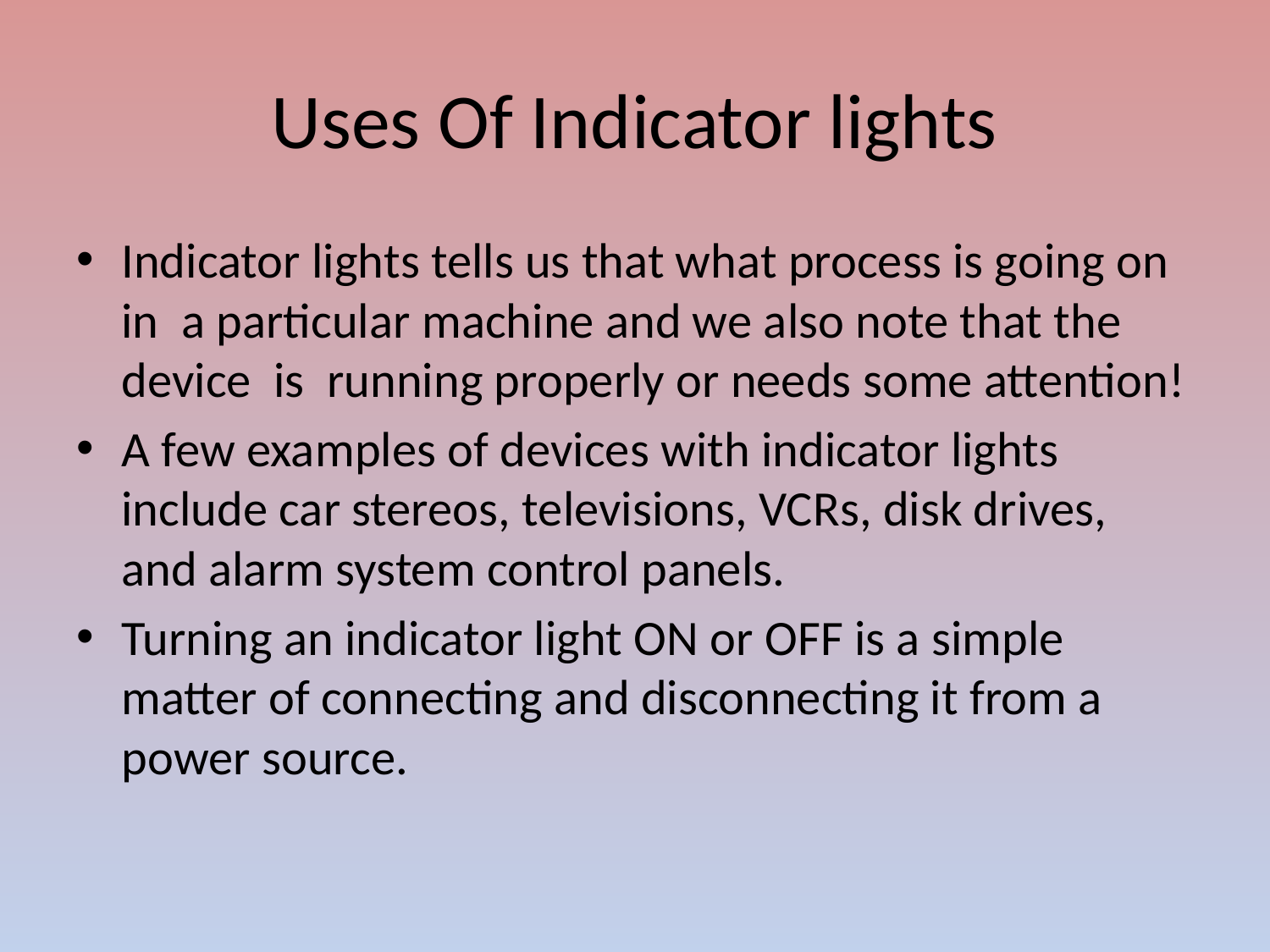

# Uses Of Indicator lights
Indicator lights tells us that what process is going on in  a particular machine and we also note that the device  is  running properly or needs some attention!
A few examples of devices with indicator lights include car stereos, televisions, VCRs, disk drives, and alarm system control panels.
Turning an indicator light ON or OFF is a simple matter of connecting and disconnecting it from a power source.